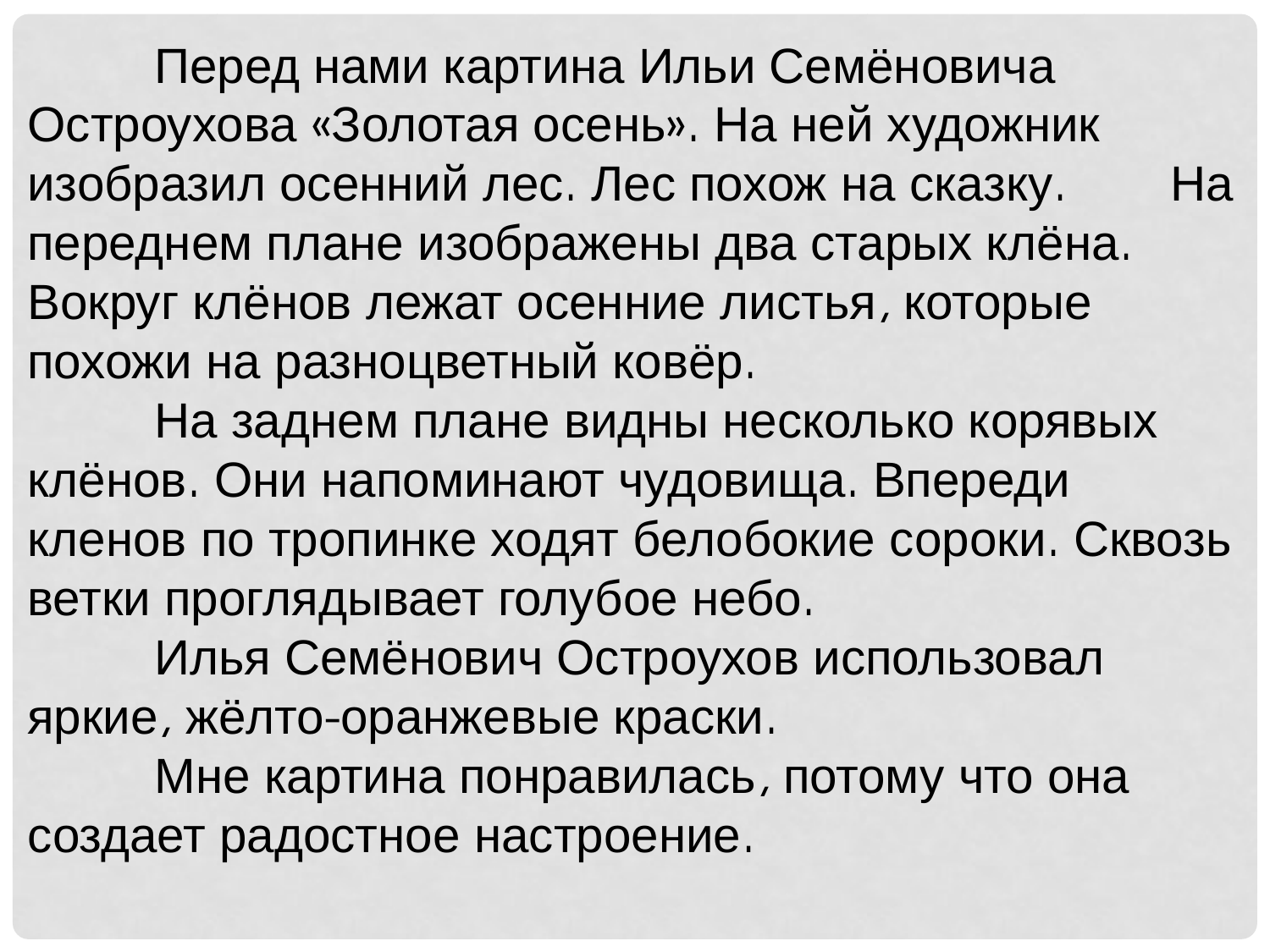

Перед нами картина Ильи Семёновича Остроухова «Золотая осень». На ней художник изобразил осенний лес. Лес похож на сказку. 	На переднем плане изображены два старых клёна. Вокруг клёнов лежат осенние листья, которые похожи на разноцветный ковёр.
	На заднем плане видны несколько корявых клёнов. Они напоминают чудовища. Впереди кленов по тропинке ходят белобокие сороки. Сквозь ветки проглядывает голубое небо.
	Илья Семёнович Остроухов использовал яркие, жёлто-оранжевые краски.
	Мне картина понравилась, потому что она создает радостное настроение.